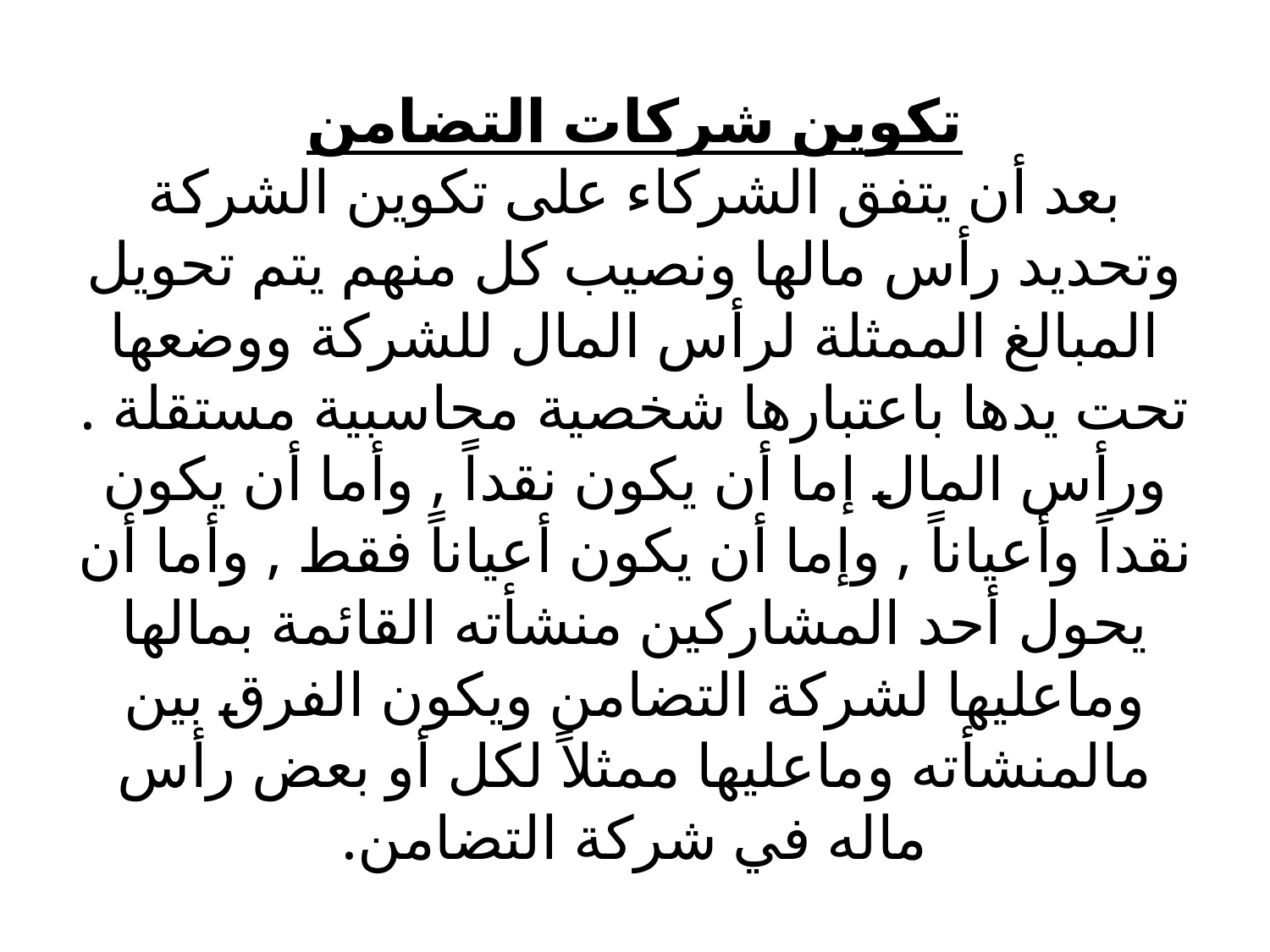

# تكوين شركات التضامن بعد أن يتفق الشركاء على تكوين الشركة وتحديد رأس مالها ونصيب كل منهم يتم تحويل المبالغ الممثلة لرأس المال للشركة ووضعها تحت يدها باعتبارها شخصية محاسبية مستقلة . ورأس المال إما أن يكون نقداً , وأما أن يكون نقداً وأعياناً , وإما أن يكون أعياناً فقط , وأما أن يحول أحد المشاركين منشأته القائمة بمالها وماعليها لشركة التضامن ويكون الفرق بين مالمنشأته وماعليها ممثلاً لكل أو بعض رأس ماله في شركة التضامن.